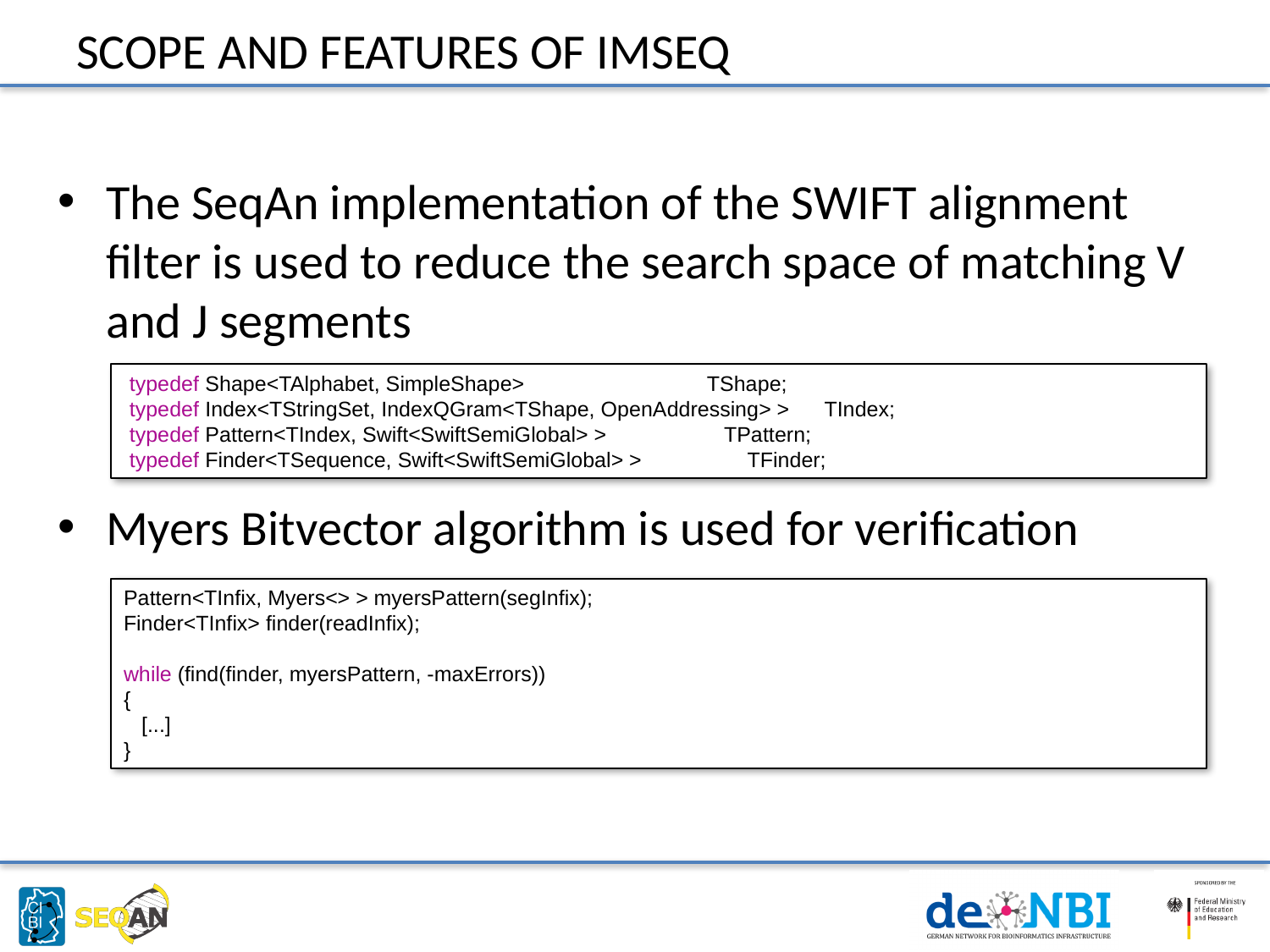

# Scope and Features of IMSEQ
The SeqAn implementation of the SWIFT alignment filter is used to reduce the search space of matching V and J segments

Myers Bitvector algorithm is used for verification

 typedef Shape<TAlphabet, SimpleShape>                               TShape;
 typedef Index<TStringSet, IndexQGram<TShape, OpenAddressing> >      TIndex;
 typedef Pattern<TIndex, Swift<SwiftSemiGlobal> >                    TPattern;
 typedef Finder<TSequence, Swift<SwiftSemiGlobal> >                  TFinder;
Pattern<TInfix, Myers<> > myersPattern(segInfix);
Finder<TInfix> finder(readInfix);

while (find(finder, myersPattern, -maxErrors))
{
   [...]
}